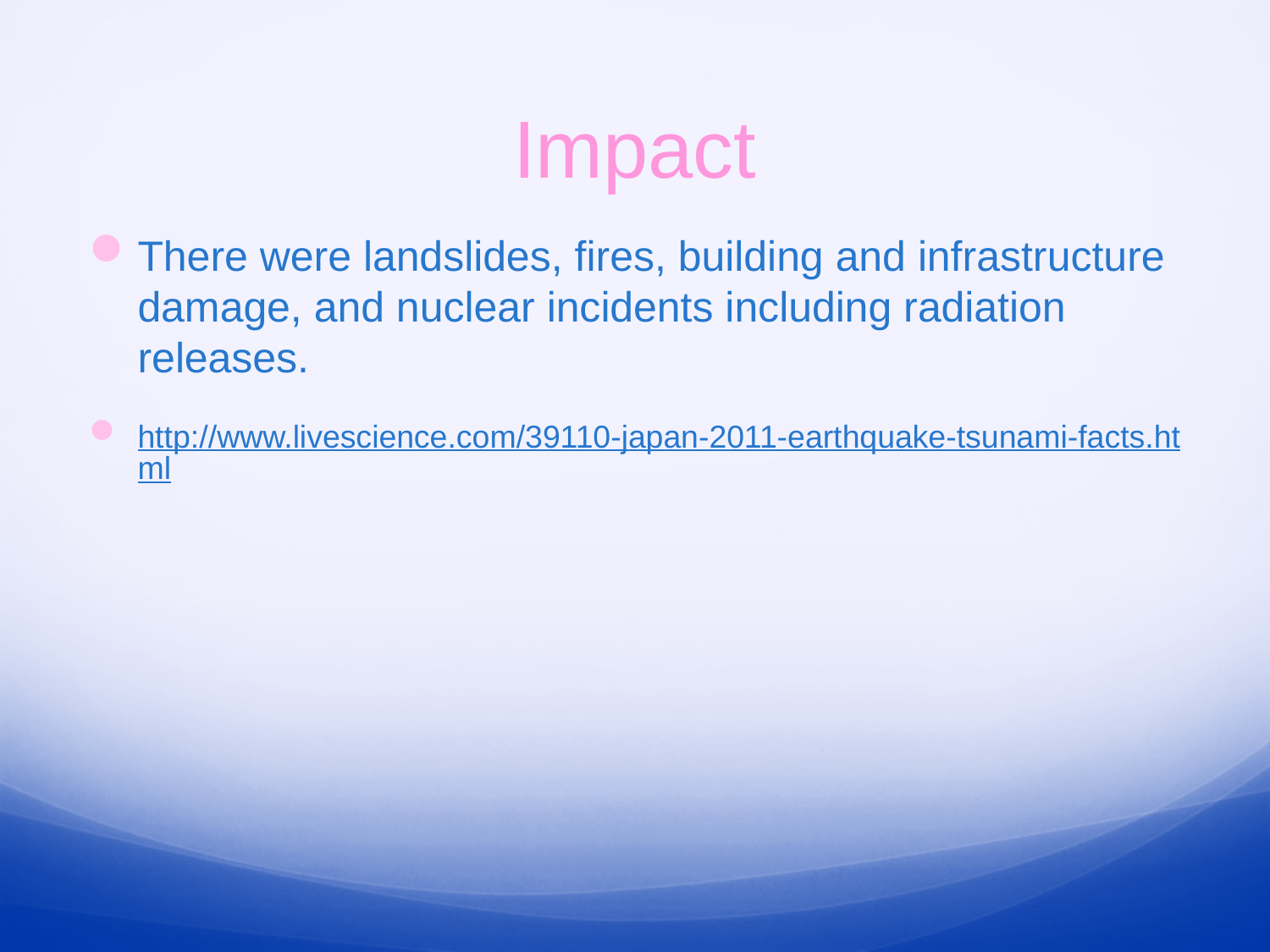

# Impact
There were landslides, fires, building and infrastructure damage, and nuclear incidents including radiation releases.
http://www.livescience.com/39110-japan-2011-earthquake-tsunami-facts.html